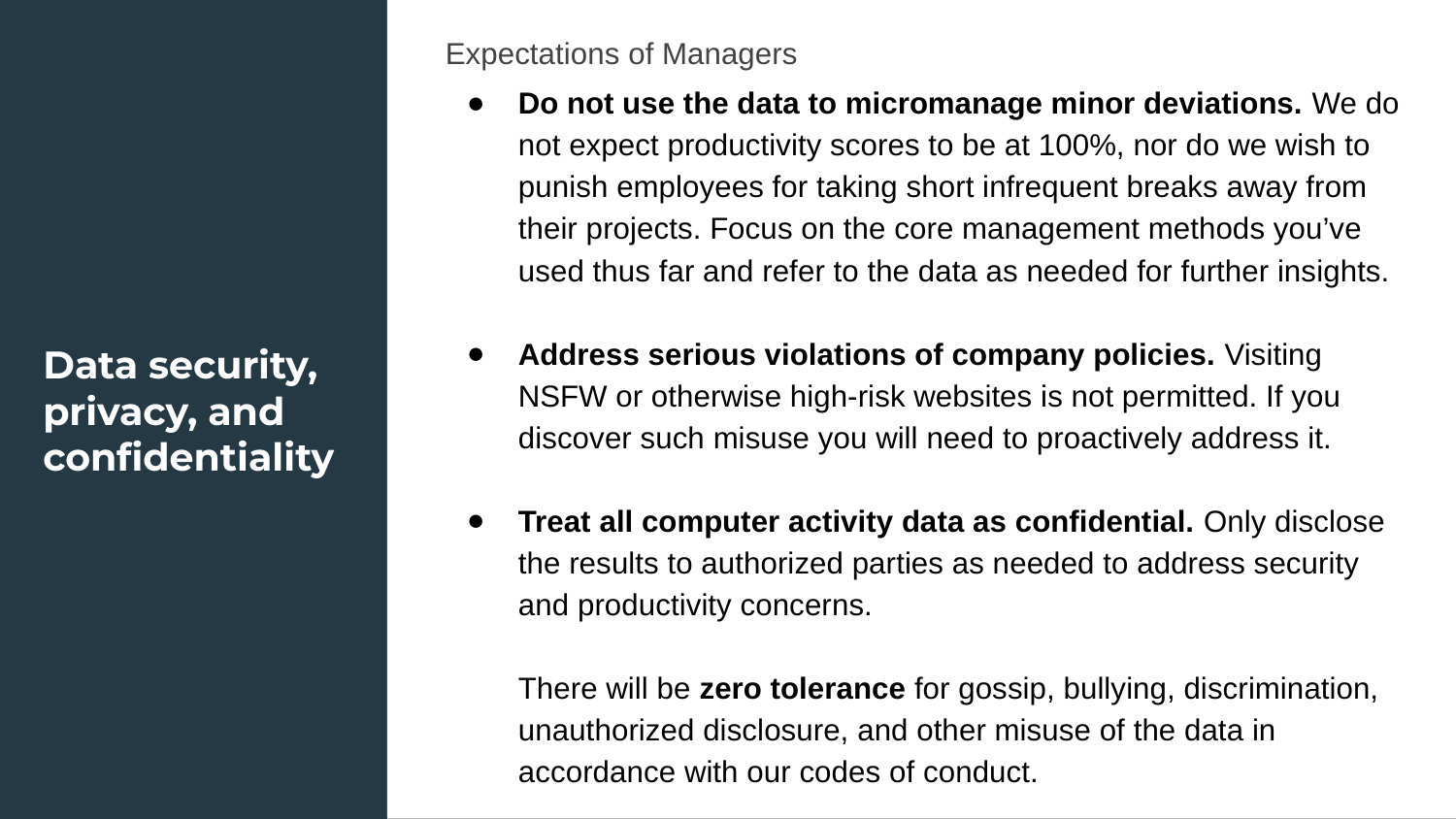

Expectations of Managers
Do not use the data to micromanage minor deviations. We do not expect productivity scores to be at 100%, nor do we wish to punish employees for taking short infrequent breaks away from their projects. Focus on the core management methods you’ve used thus far and refer to the data as needed for further insights.
Address serious violations of company policies. Visiting NSFW or otherwise high-risk websites is not permitted. If you discover such misuse you will need to proactively address it.
Treat all computer activity data as confidential. Only disclose the results to authorized parties as needed to address security and productivity concerns.
There will be zero tolerance for gossip, bullying, discrimination, unauthorized disclosure, and other misuse of the data in accordance with our codes of conduct.
Data security, privacy, and confidentiality